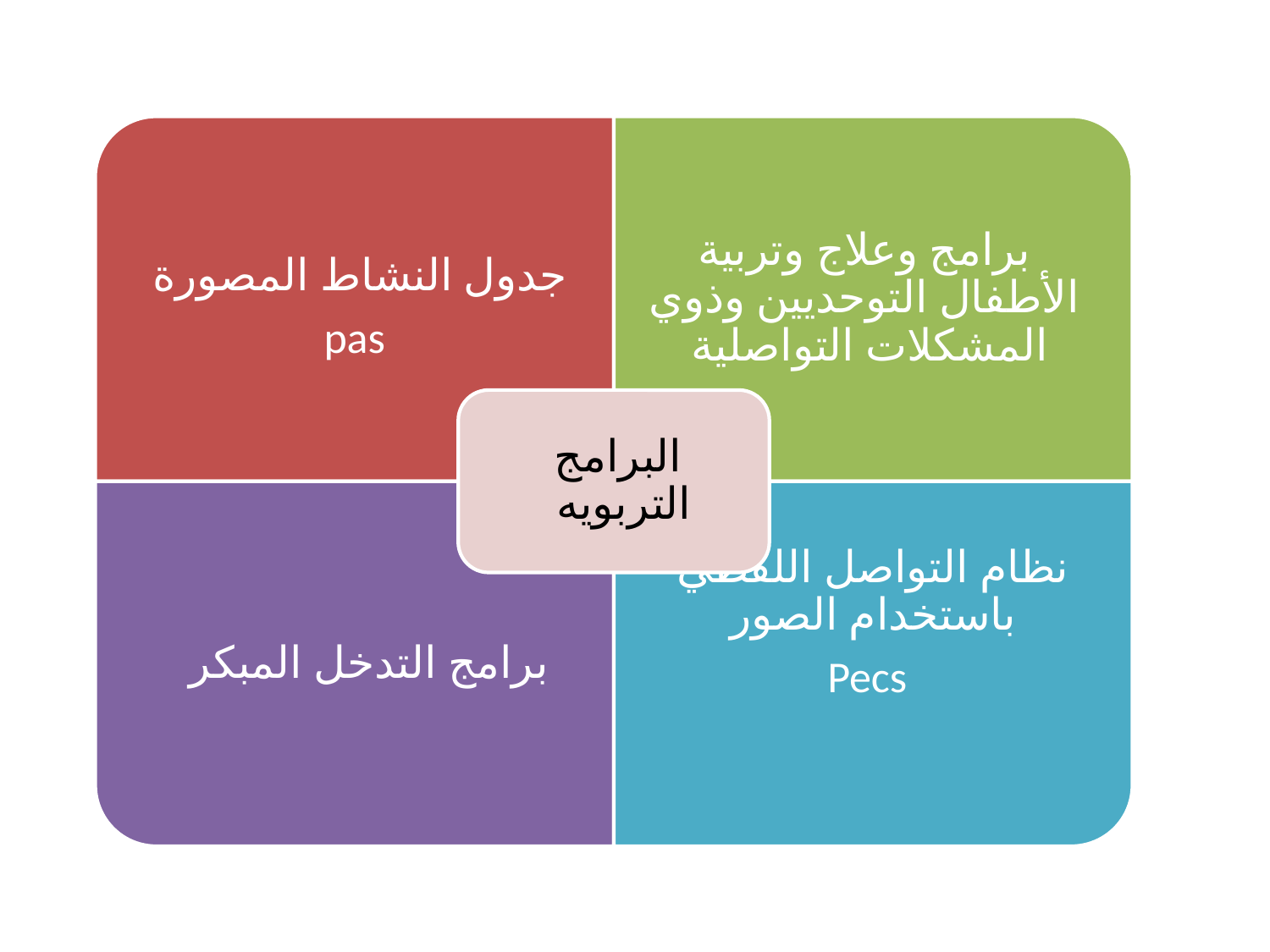

جدول النشاط المصورة
pas
برامج وعلاج وتربية الأطفال التوحديين وذوي المشكلات التواصلية
برامج التدخل المبكر
نظام التواصل اللفظي باستخدام الصور
 Pecs

البرامج التربويه